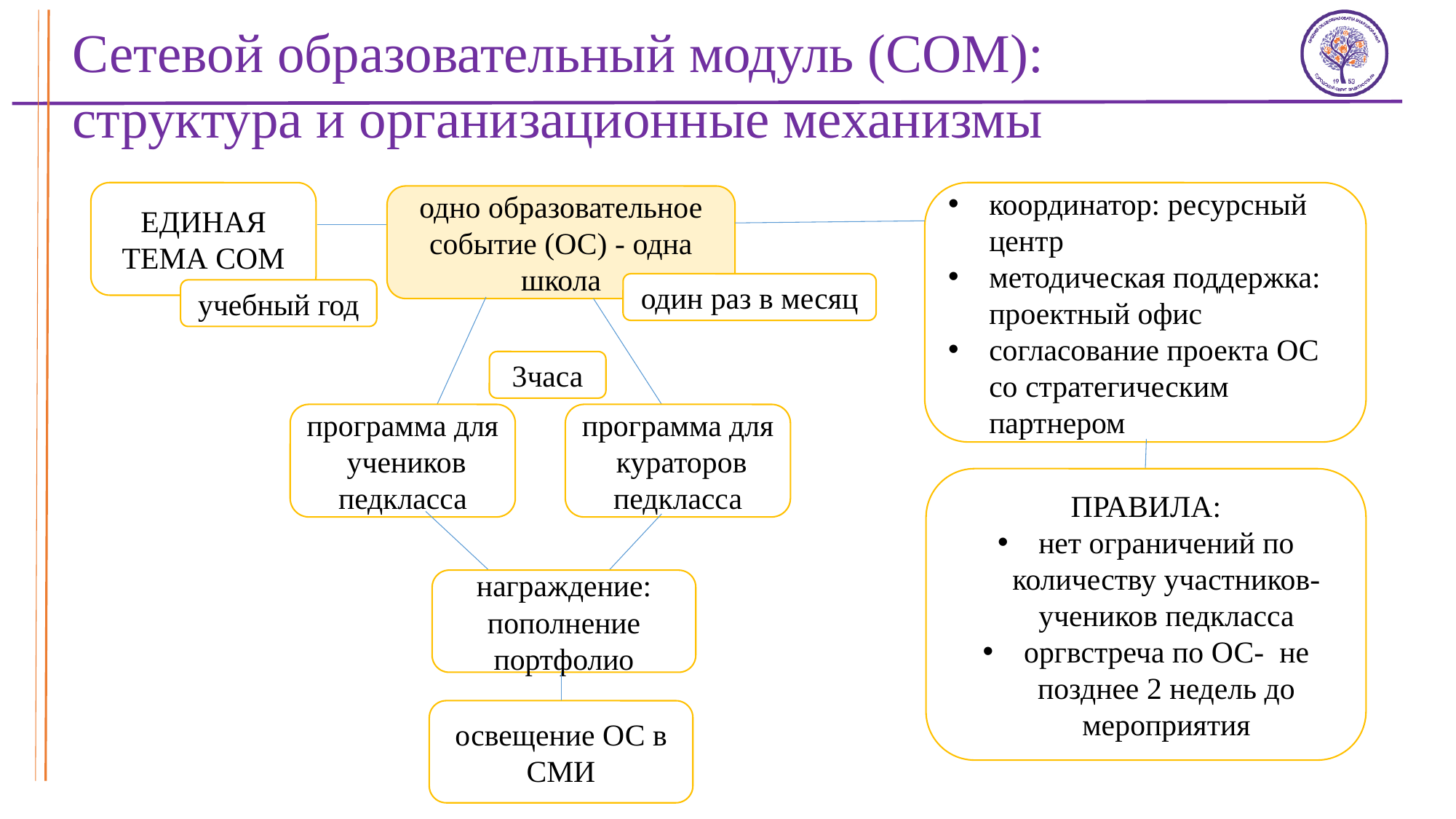

Сетевой образовательный модуль (СОМ):
структура и организационные механизмы
ЕДИНАЯ ТЕМА СОМ
координатор: ресурсный центр
методическая поддержка: проектный офис
согласование проекта ОС со стратегическим партнером
одно образовательное событие (ОС) - одна школа
один раз в месяц
учебный год
3часа
программа для  кураторов педкласса
программа для  учеников педкласса
ПРАВИЛА:
нет ограничений по количеству участников-учеников педкласса
оргвстреча по ОС-  не позднее 2 недель до мероприятия
награждение: пополнение портфолио
освещение ОС в СМИ